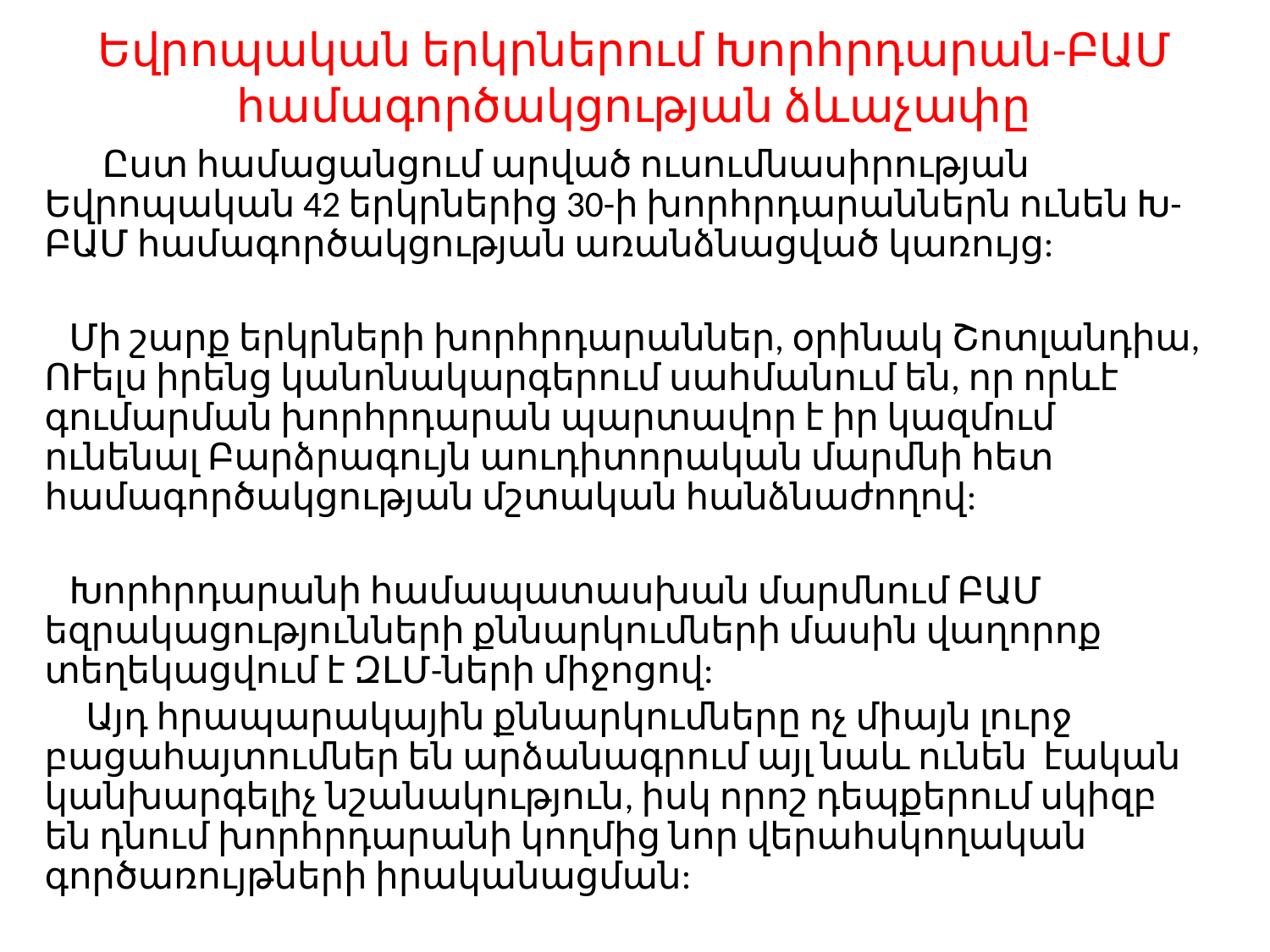

Եվրոպական երկրներում Խորհրդարան-ԲԱՄ  համագործակցության ձևաչափը
       Ըստ համացանցում արված ուսումնասիրության Եվրոպական 42 երկրներից 30-ի խորհրդարաններն ունեն Խ-ԲԱՄ համագործակցության առանձնացված կառույց:

   Մի շարք երկրների խորհրդարաններ, օրինակ Շոտլանդիա, ՈՒելս իրենց կանոնակարգերում սահմանում են, որ որևէ գումարման խորհրդարան պարտավոր է իր կազմում ունենալ Բարձրագույն աուդիտորական մարմնի հետ համագործակցության մշտական հանձնաժողով:

   Խորհրդարանի համապատասխան մարմնում ԲԱՄ եզրակացությունների քննարկումների մասին վաղորոք տեղեկացվում է ԶԼՄ-ների միջոցով:
     Այդ հրապարակային քննարկումները ոչ միայն լուրջ բացահայտումներ են արձանագրում այլ նաև ունեն  էական կանխարգելիչ նշանակություն, իսկ որոշ դեպքերում սկիզբ են դնում խորհրդարանի կողմից նոր վերահսկողական գործառույթների իրականացման: